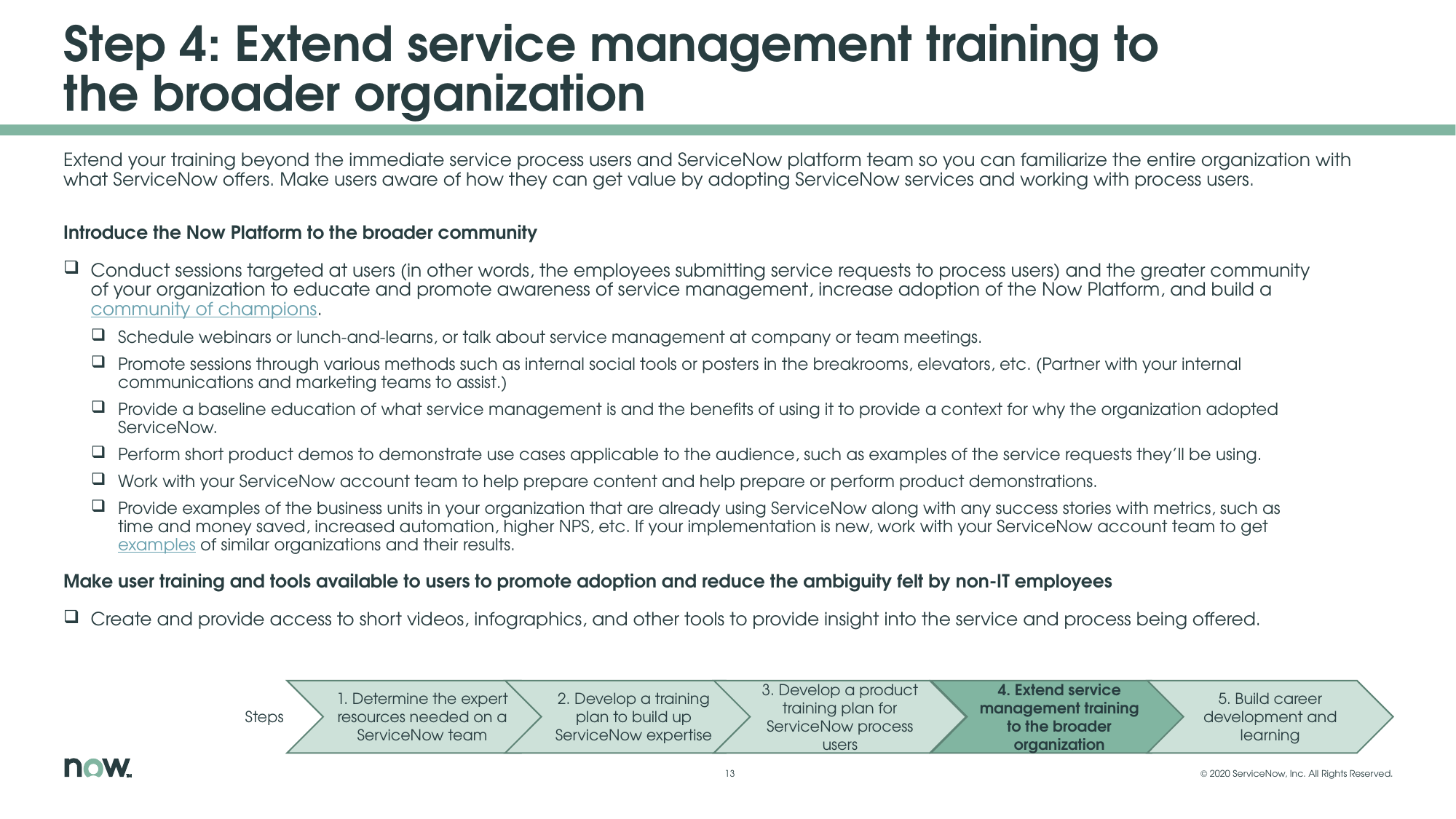

# Step 4: Extend service management training to the broader organization

Extend your training beyond the immediate service process users and ServiceNow platform team so you can familiarize the entire organization with what ServiceNow offers. Make users aware of how they can get value by adopting ServiceNow services and working with process users.
Introduce the Now Platform to the broader community
Conduct sessions targeted at users (in other words, the employees submitting service requests to process users) and the greater community of your organization to educate and promote awareness of service management, increase adoption of the Now Platform, and build a community of champions.
Schedule webinars or lunch-and-learns, or talk about service management at company or team meetings.
Promote sessions through various methods such as internal social tools or posters in the breakrooms, elevators, etc. (Partner with your internal communications and marketing teams to assist.)
Provide a baseline education of what service management is and the benefits of using it to provide a context for why the organization adopted ServiceNow.
Perform short product demos to demonstrate use cases applicable to the audience, such as examples of the service requests they’ll be using.
Work with your ServiceNow account team to help prepare content and help prepare or perform product demonstrations.
Provide examples of the business units in your organization that are already using ServiceNow along with any success stories with metrics, such as time and money saved, increased automation, higher NPS, etc. If your implementation is new, work with your ServiceNow account team to get examples of similar organizations and their results.
Make user training and tools available to users to promote adoption and reduce the ambiguity felt by non-IT employees
Create and provide access to short videos, infographics, and other tools to provide insight into the service and process being offered.

Steps
1. Determine the expert resources needed on a ServiceNow team
2. Develop a training plan to build up ServiceNow expertise
3. Develop a product training plan for ServiceNow process users
4. Extend service management training to the broader organization
5. Build career development and learning